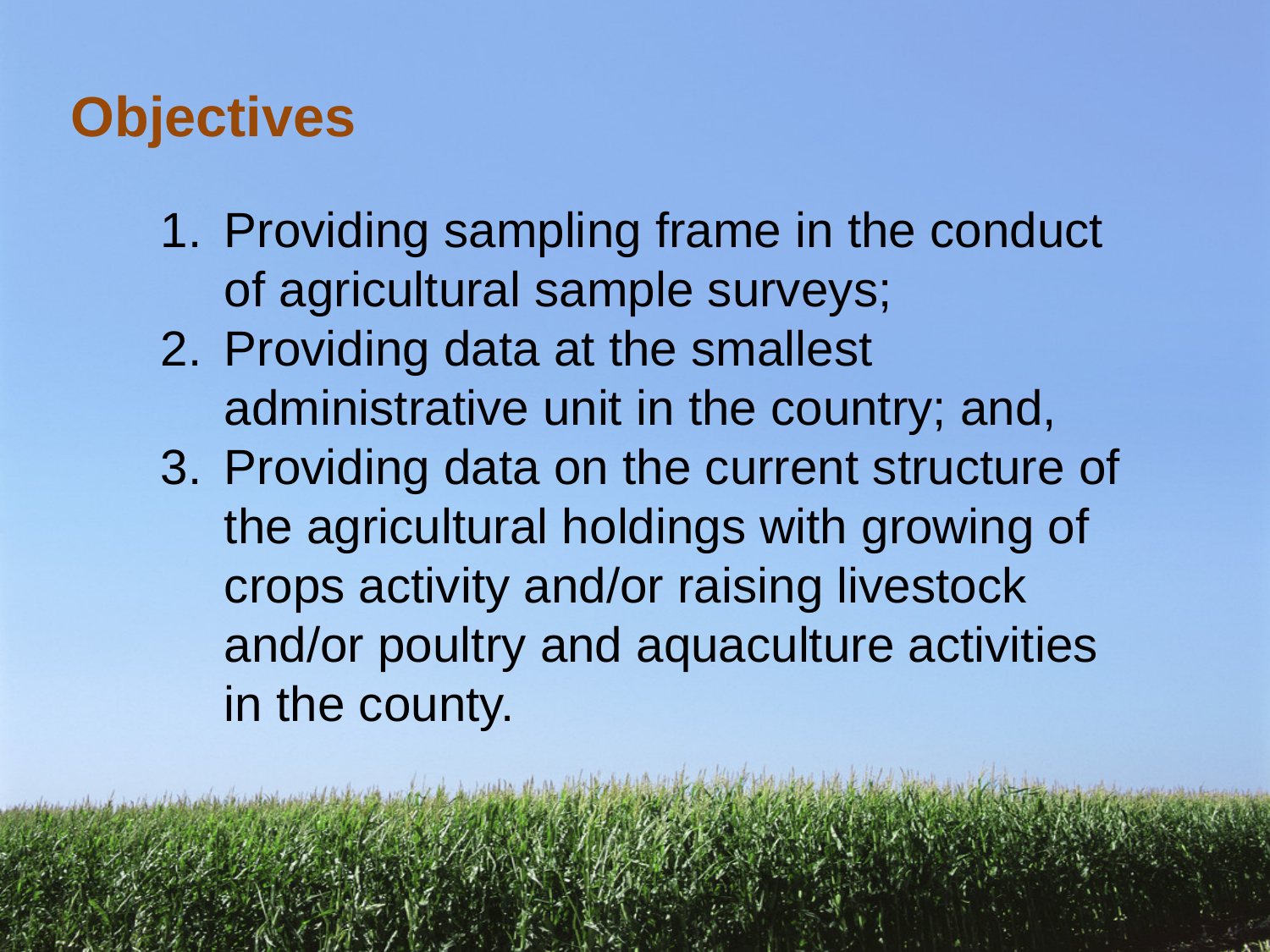

Objectives
Providing sampling frame in the conduct of agricultural sample surveys;
Providing data at the smallest administrative unit in the country; and,
Providing data on the current structure of the agricultural holdings with growing of crops activity and/or raising livestock and/or poultry and aquaculture activities in the county.